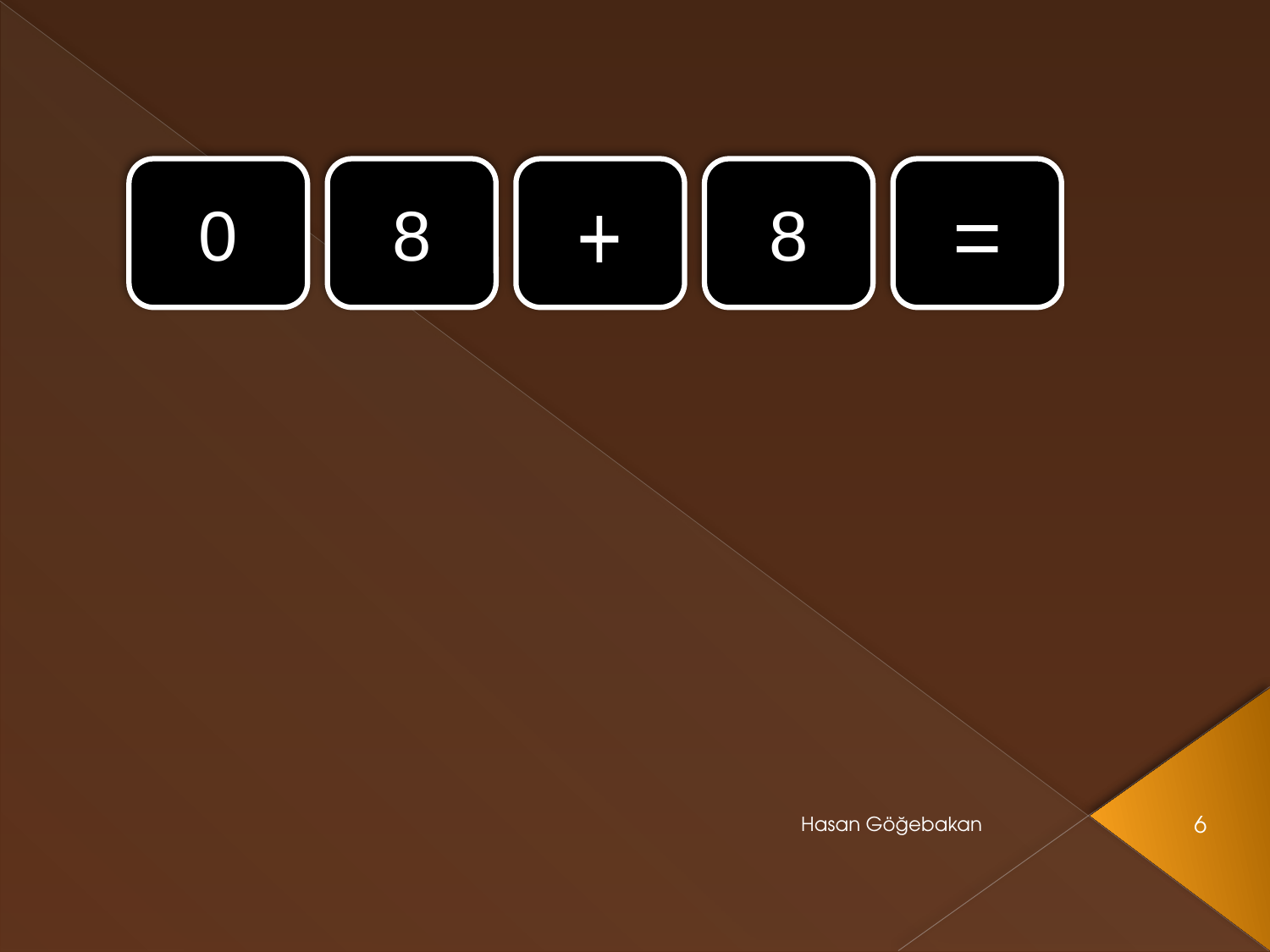

#
0
8
+
8
=

Hasan Göğebakan
6